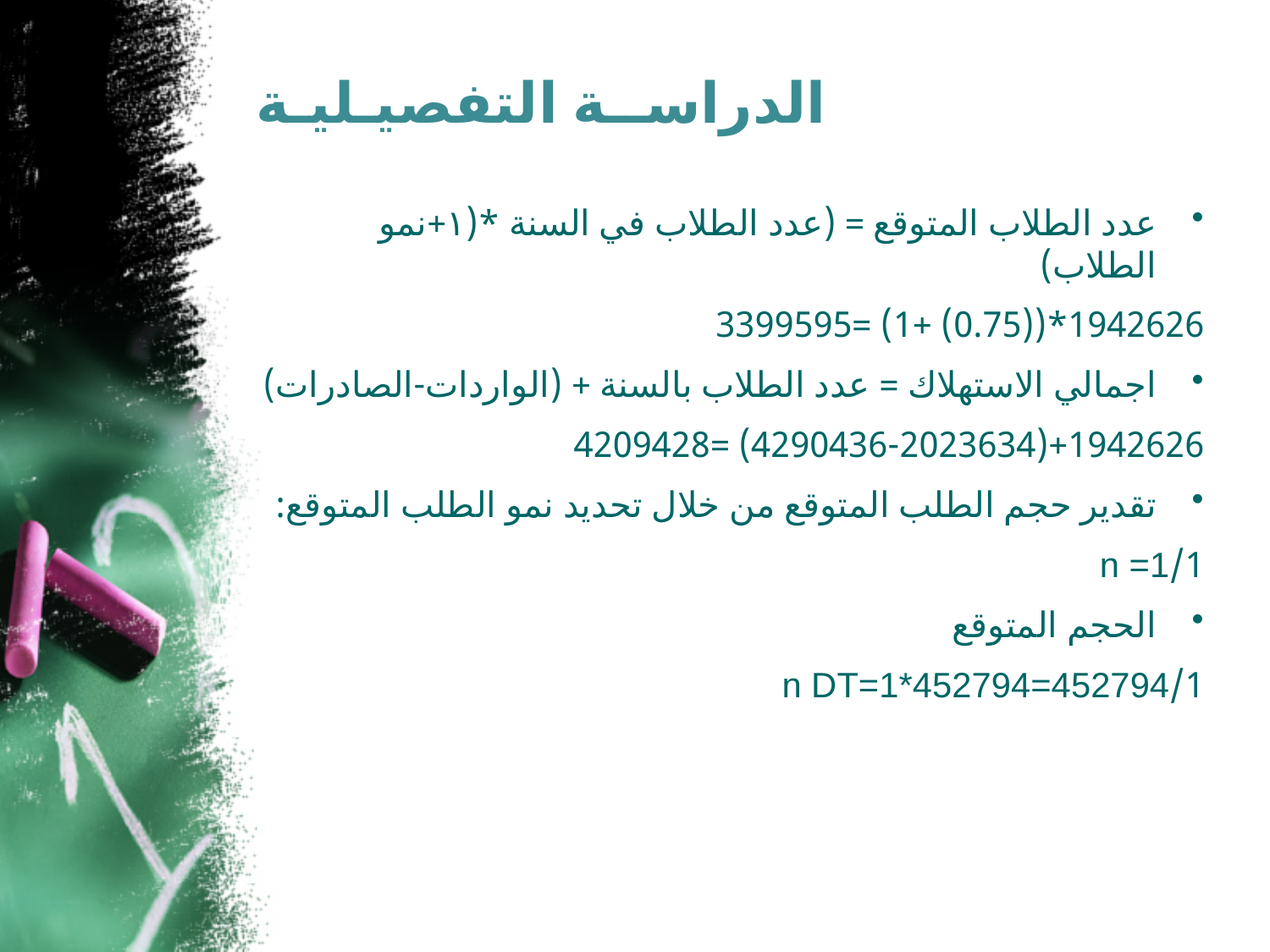

# الدراســة التفصيـليـة
عدد الطلاب المتوقع = (عدد الطلاب في السنة *(١+نمو الطلاب)
1942626*((0.75) +1) =3399595
اجمالي الاستهلاك = عدد الطلاب بالسنة + (الواردات-الصادرات)
1942626+(4290436-2023634) =4209428
تقدير حجم الطلب المتوقع من خلال تحديد نمو الطلب المتوقع:
1/n =1
الحجم المتوقع
1/n DT=1*452794=452794